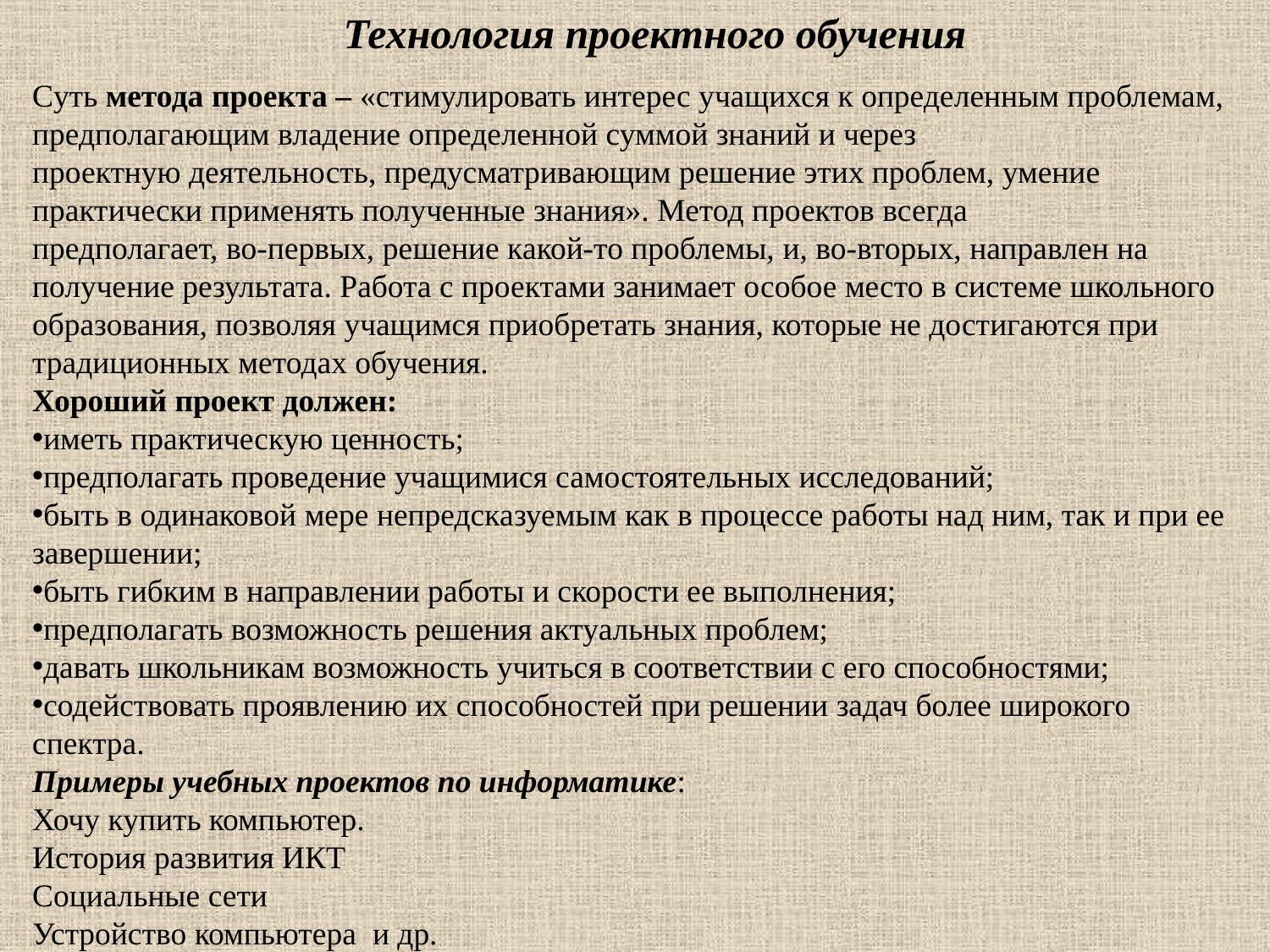

Технология проектного обучения
Cуть метода проекта – «стимулировать интерес учащихся к определенным проблемам, предполагающим владение определенной суммой знаний и через
проектную деятельность, предусматривающим решение этих проблем, умение
практически применять полученные знания». Метод проектов всегда
предполагает, во-первых, решение какой-то проблемы, и, во-вторых, направлен на получение результата. Работа с проектами занимает особое место в системе школьного образования, позволяя учащимся приобретать знания, которые не достигаются при традиционных методах обучения.
Хороший проект должен:
иметь практическую ценность;
предполагать проведение учащимися самостоятельных исследований;
быть в одинаковой мере непредсказуемым как в процессе работы над ним, так и при ее завершении;
быть гибким в направлении работы и скорости ее выполнения;
предполагать возможность решения актуальных проблем;
давать школьникам возможность учиться в соответствии с его способностями;
содействовать проявлению их способностей при решении задач более широкого спектра.
Примеры учебных проектов по информатике:
Хочу купить компьютер.
История развития ИКТ
Социальные сети
Устройство компьютера  и др.